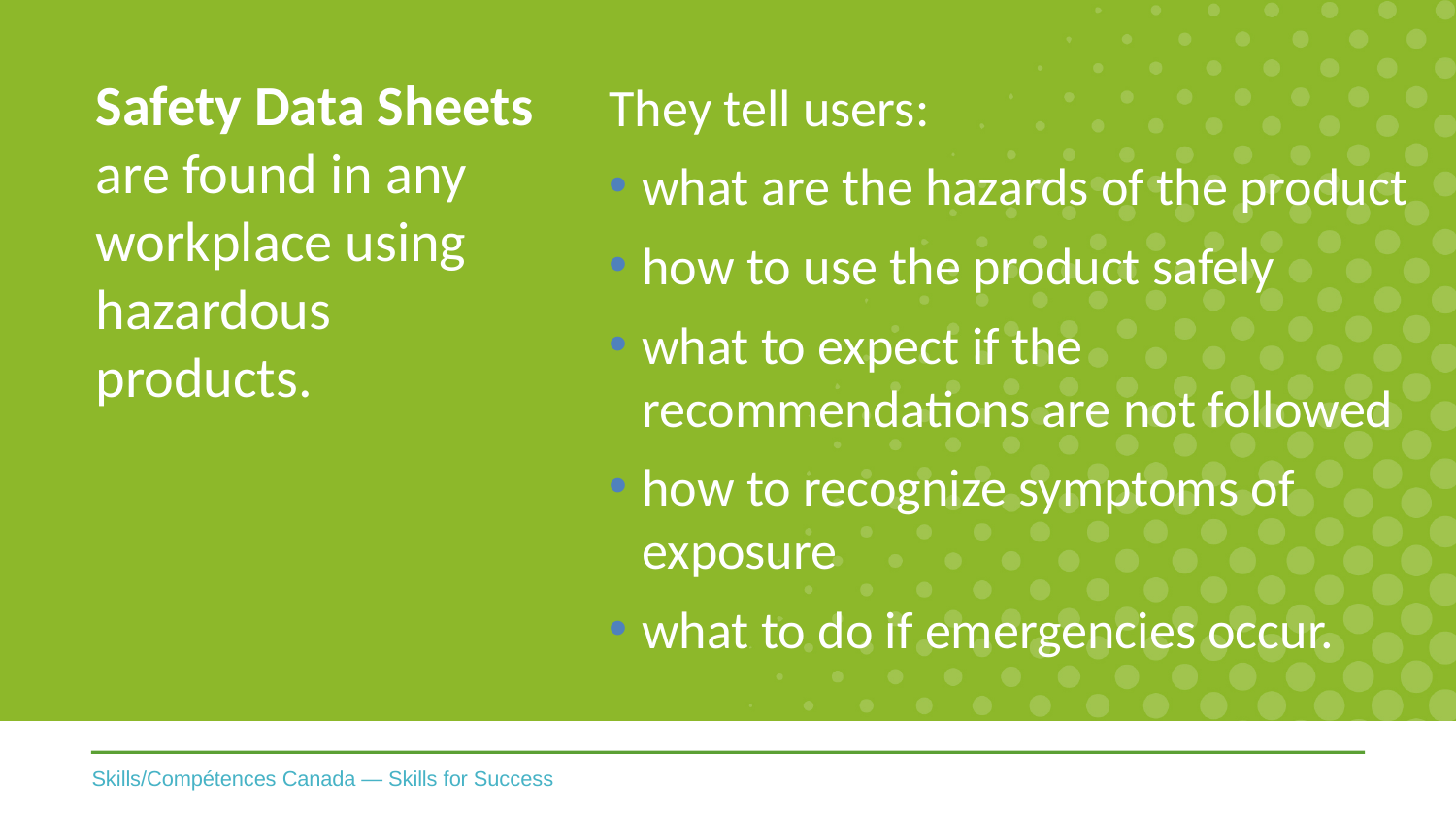

Safety Data Sheets are found in any workplace using hazardous products.
They tell users:
what are the hazards of the product
how to use the product safely
what to expect if the recommendations are not followed
how to recognize symptoms of exposure
what to do if emergencies occur.